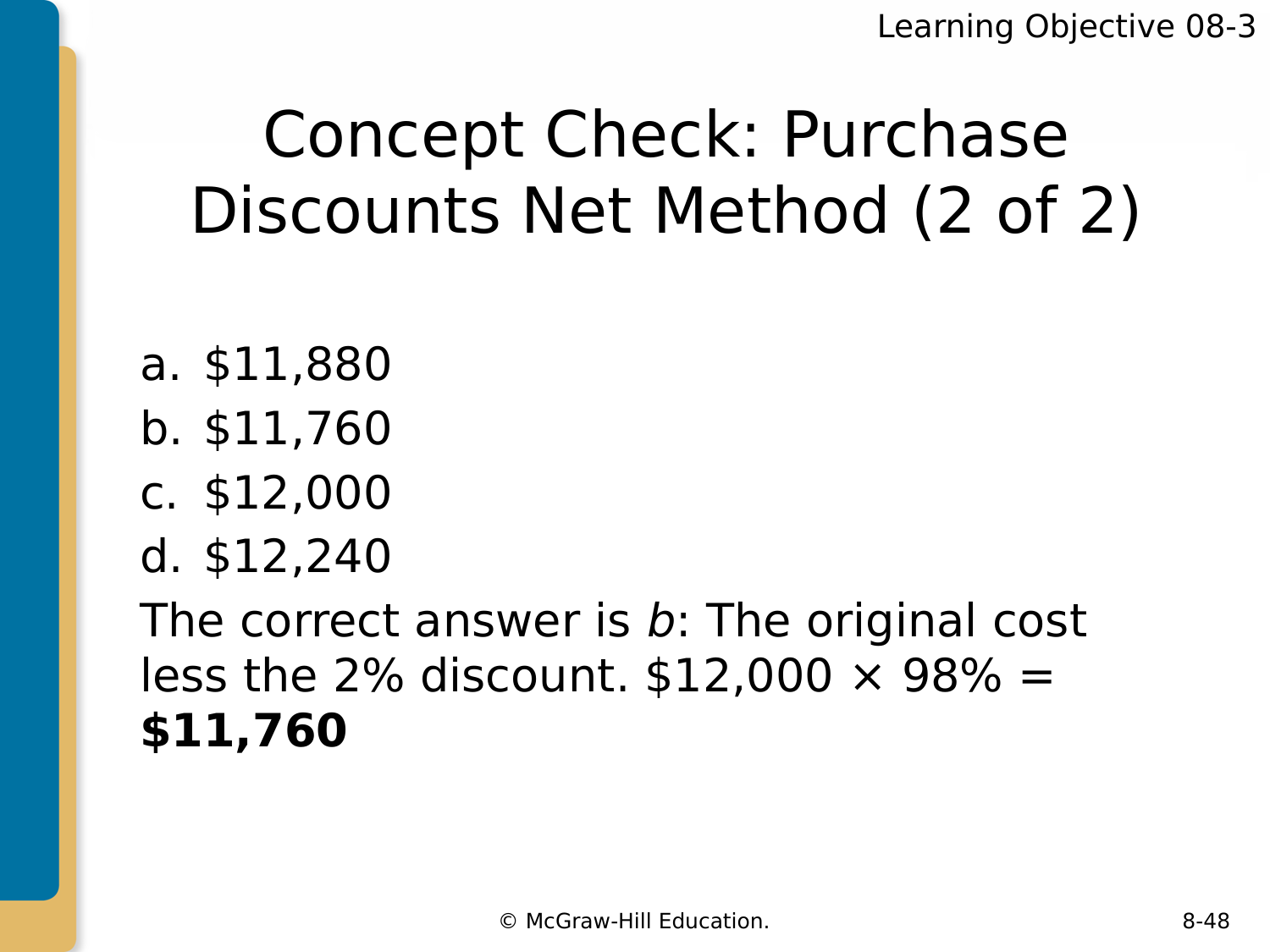

Learning Objective 08-3
# Concept Check: Purchase Discounts Net Method (2 of 2)
$11,880
$11,760
$12,000
$12,240
The correct answer is b: The original cost less the 2% discount. $12,000 × 98% = $11,760